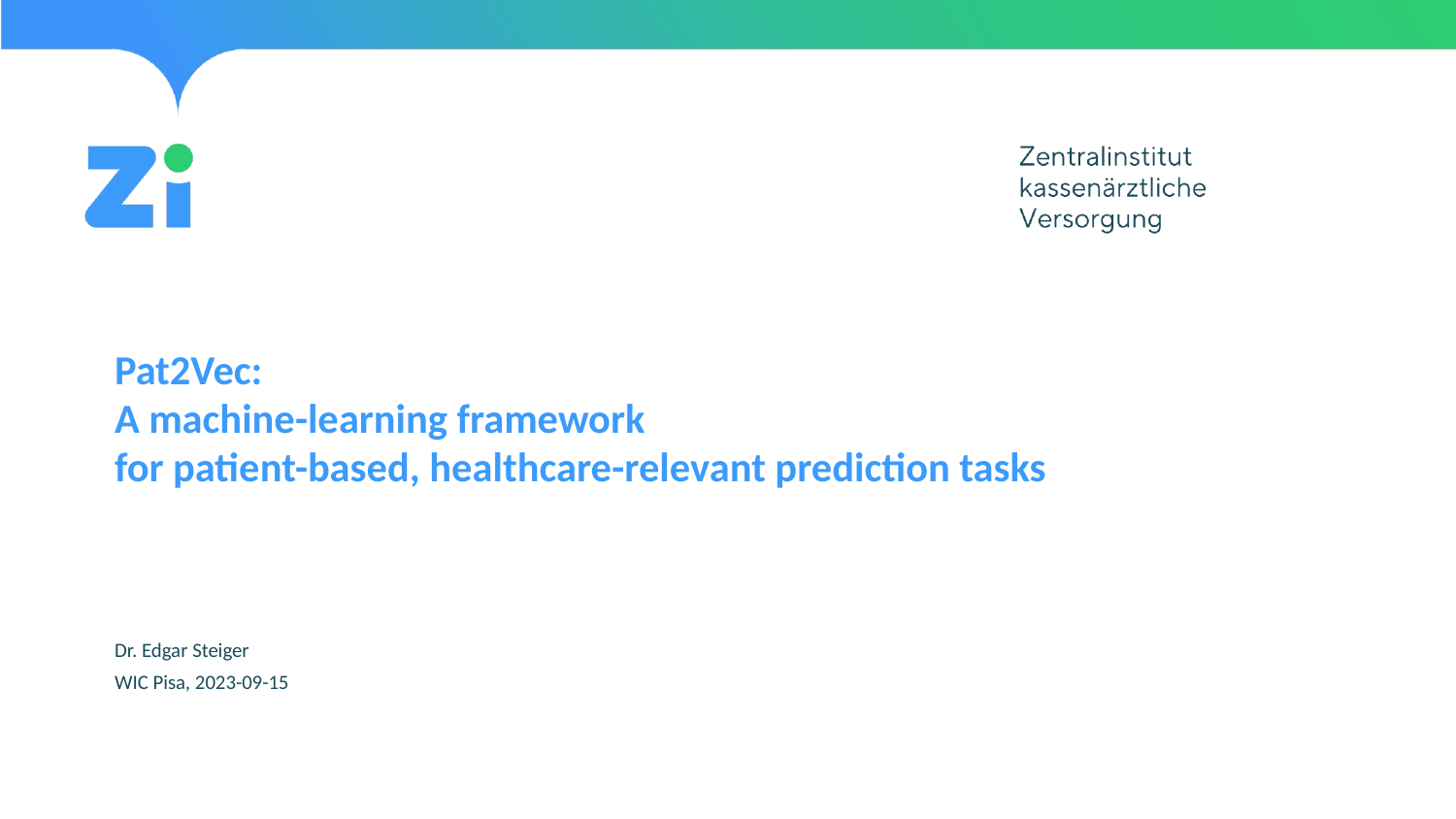

# Pat2Vec: A machine-learning framework for patient-based, healthcare-relevant prediction tasks

Dr. Edgar Steiger
WIC Pisa, 2023-09-15